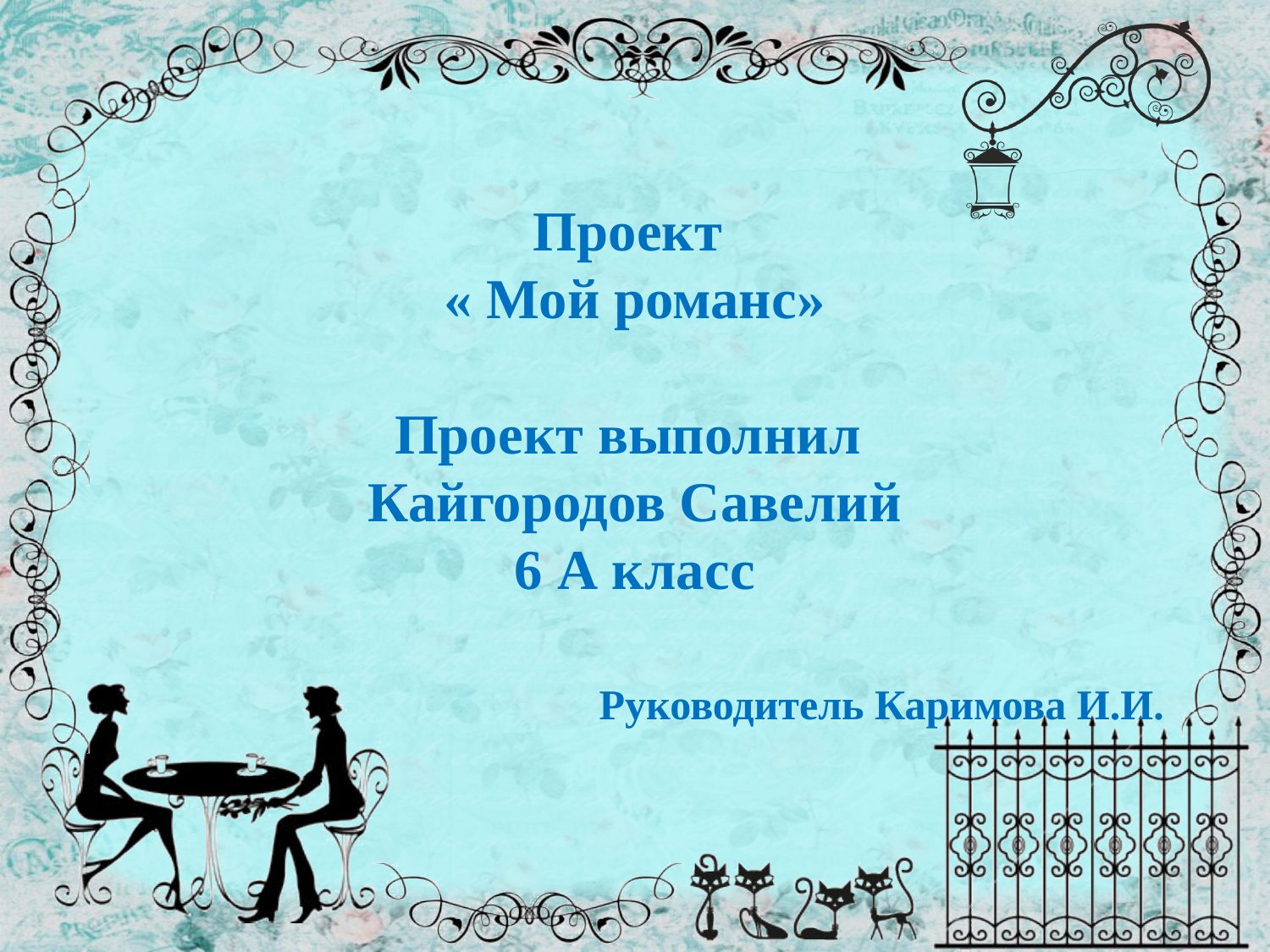

# Проект « Мой романс» Проект выполнил Кайгородов Савелий 6 А класс

                                               Руководитель Каримова И.И.